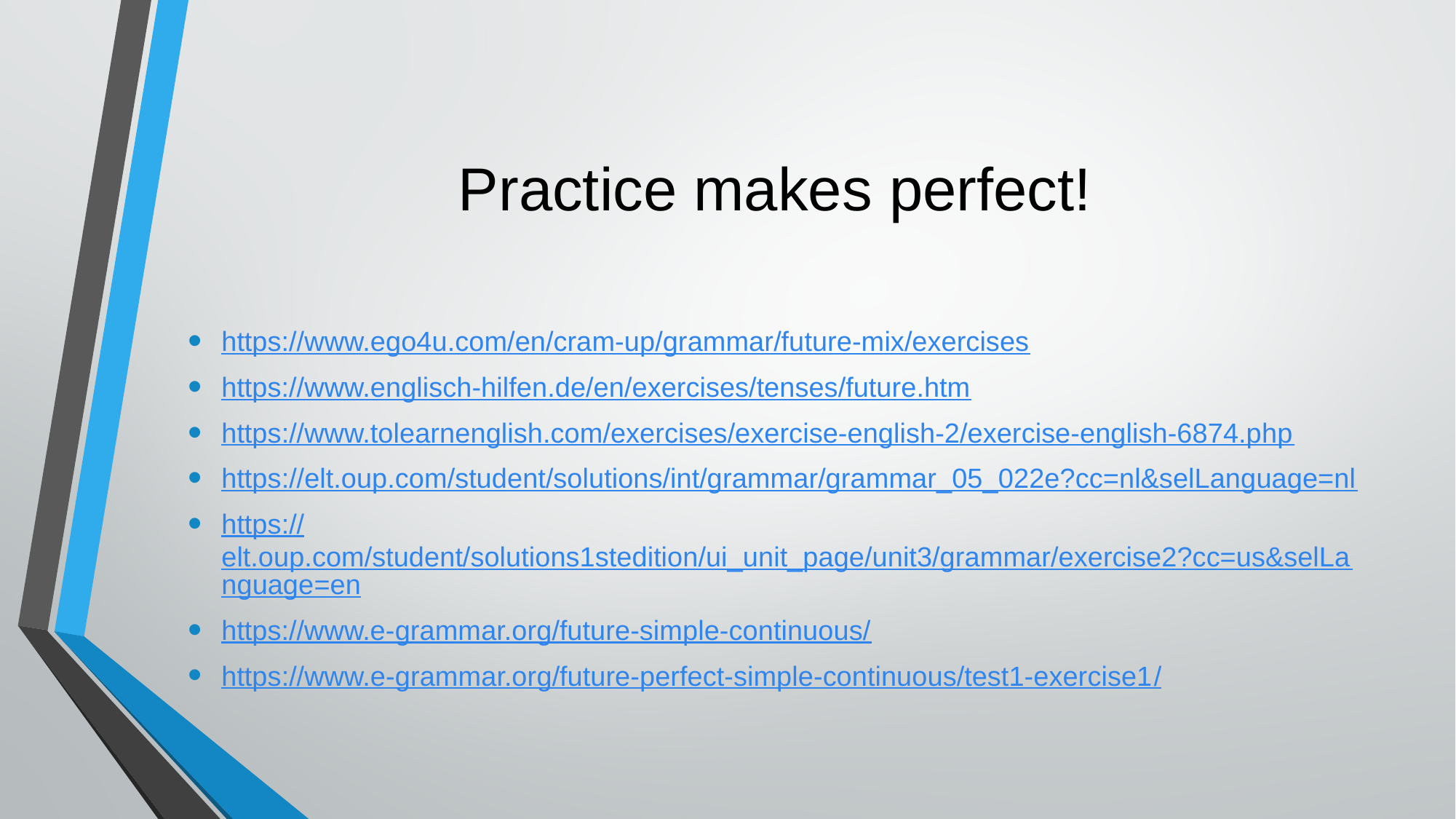

# Practice makes perfect!
https://www.ego4u.com/en/cram-up/grammar/future-mix/exercises
https://www.englisch-hilfen.de/en/exercises/tenses/future.htm
https://www.tolearnenglish.com/exercises/exercise-english-2/exercise-english-6874.php
https://elt.oup.com/student/solutions/int/grammar/grammar_05_022e?cc=nl&selLanguage=nl
https://elt.oup.com/student/solutions1stedition/ui_unit_page/unit3/grammar/exercise2?cc=us&selLanguage=en
https://www.e-grammar.org/future-simple-continuous/
https://www.e-grammar.org/future-perfect-simple-continuous/test1-exercise1/